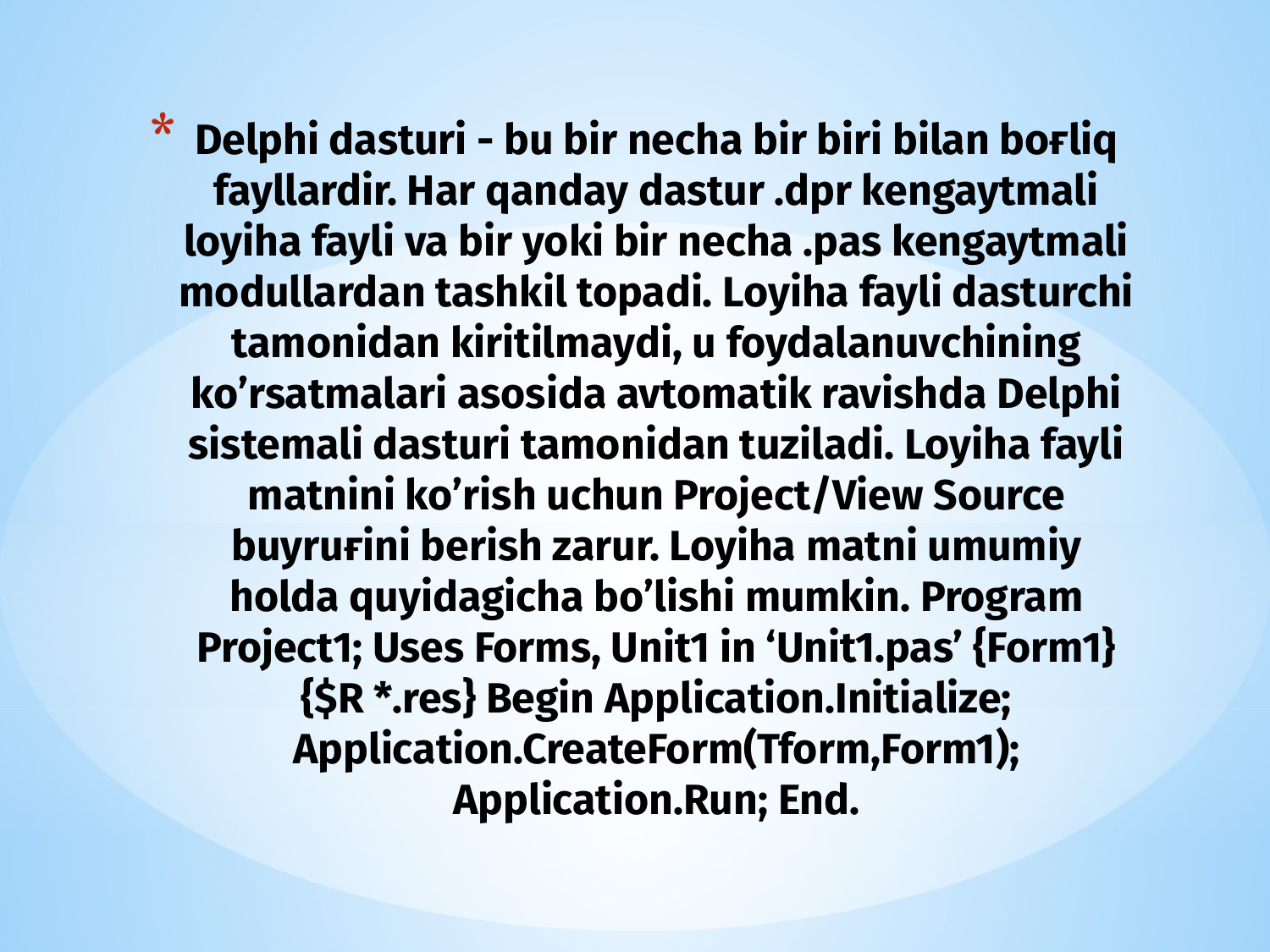

# Delphi dasturi - bu bir necha bir biri bilan boғliq fayllardir. Har qanday dastur .dpr kengaytmali loyiha fayli va bir yoki bir necha .pas kengaytmali modullardan tashkil topadi. Loyiha fayli dasturchi tamonidan kiritilmaydi, u foydalanuvchining ko’rsatmalari asosida avtomatik ravishda Delphi sistemali dasturi tamonidan tuziladi. Loyiha fayli matnini ko’rish uchun Project/View Source buyruғini berish zarur. Loyiha matni umumiy holda quyidagicha bo’lishi mumkin. Program Project1; Uses Forms, Unit1 in ‘Unit1.pas’ {Form1} {$R *.res} Begin Application.Initialize; Application.CreateForm(Tform,Form1); Application.Run; End.